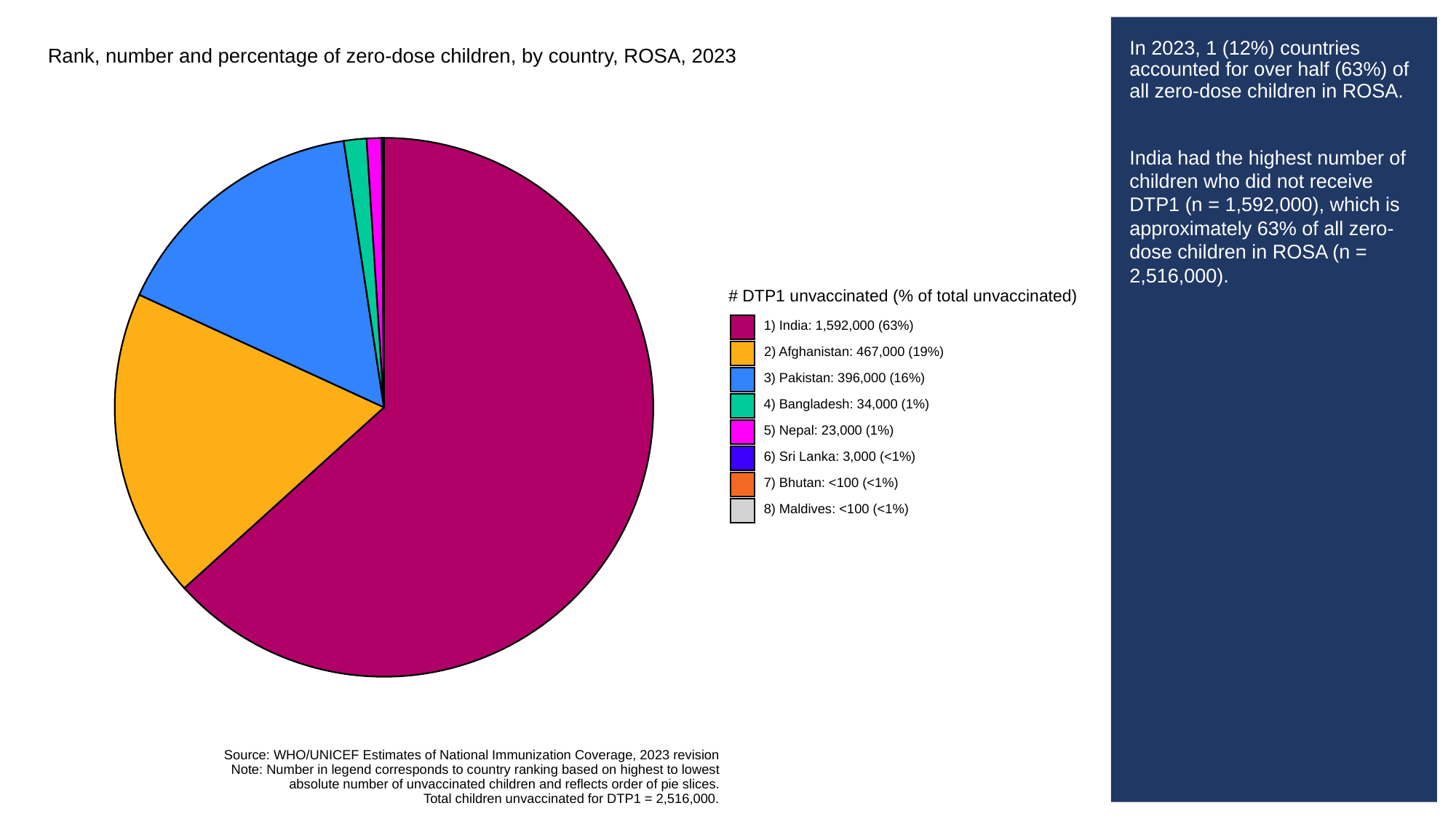

# In 2023, 1 (12%) countries accounted for over half (63%) of all zero-dose children in ROSA.

India had the highest number of children who did not receive DTP1 (n = 1,592,000), which is approximately 63% of all zero-dose children in ROSA (n = 2,516,000).

Rank, number and percentage of zero-dose children, by country, ROSA, 2023

# DTP1 unvaccinated (% of total unvaccinated)

1) India: 1,592,000 (63%)

2) Afghanistan: 467,000 (19%)

3) Pakistan: 396,000 (16%)

4) Bangladesh: 34,000 (1%)

5) Nepal: 23,000 (1%)

6) Sri Lanka: 3,000 (<1%)

7) Bhutan: <100 (<1%)

8) Maldives: <100 (<1%)
Source: WHO/UNICEF Estimates of National Immunization Coverage, 2023 revision
Note: Number in legend corresponds to country ranking based on highest to lowest
absolute number of unvaccinated children and reflects order of pie slices.
Total children unvaccinated for DTP1 = 2,516,000.